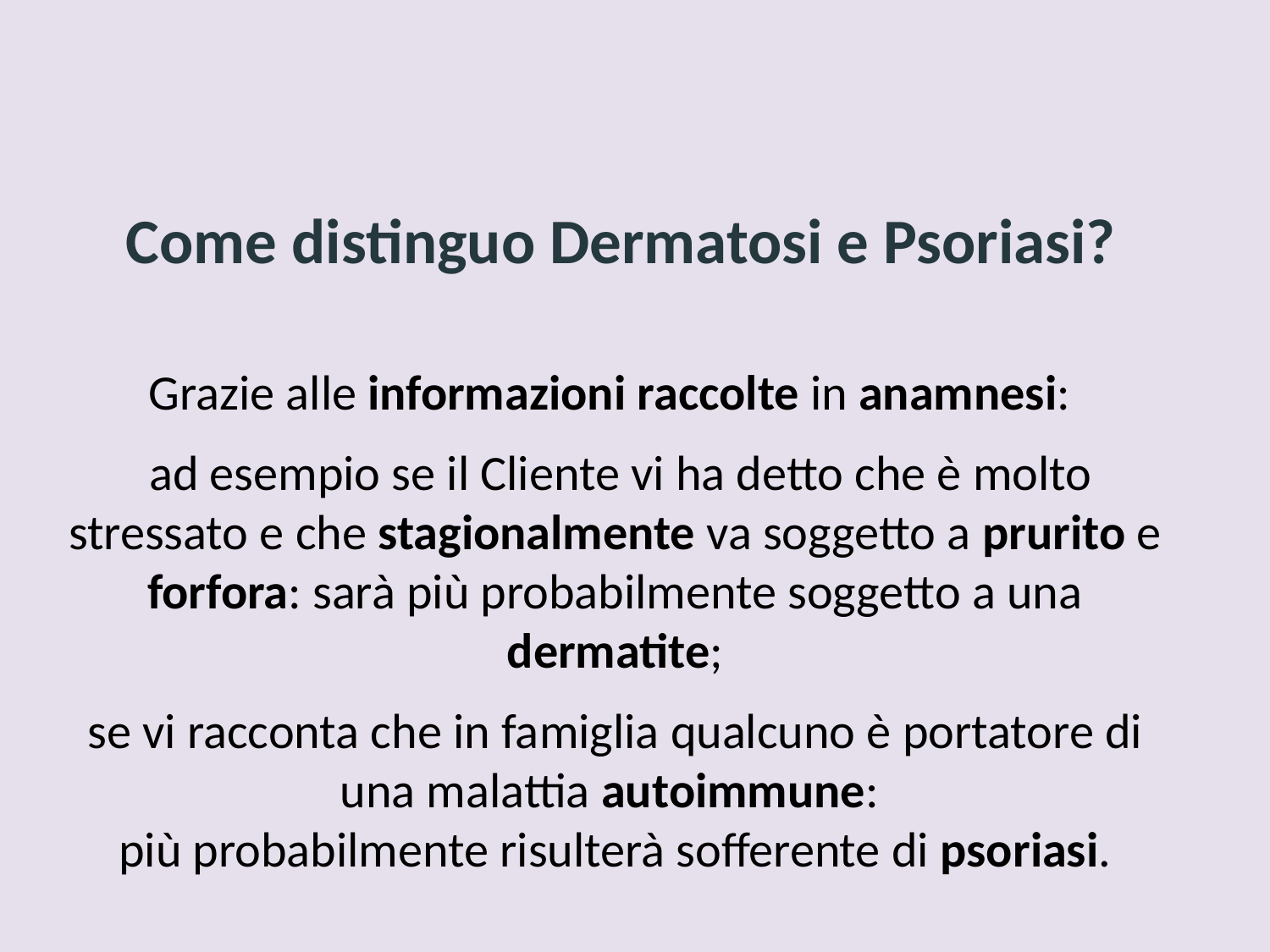

Come distinguo Dermatosi e Psoriasi?
Grazie alle informazioni raccolte in anamnesi:
 ad esempio se il Cliente vi ha detto che è molto stressato e che stagionalmente va soggetto a prurito e forfora: sarà più probabilmente soggetto a una dermatite;
se vi racconta che in famiglia qualcuno è portatore di una malattia autoimmune:
più probabilmente risulterà sofferente di psoriasi.